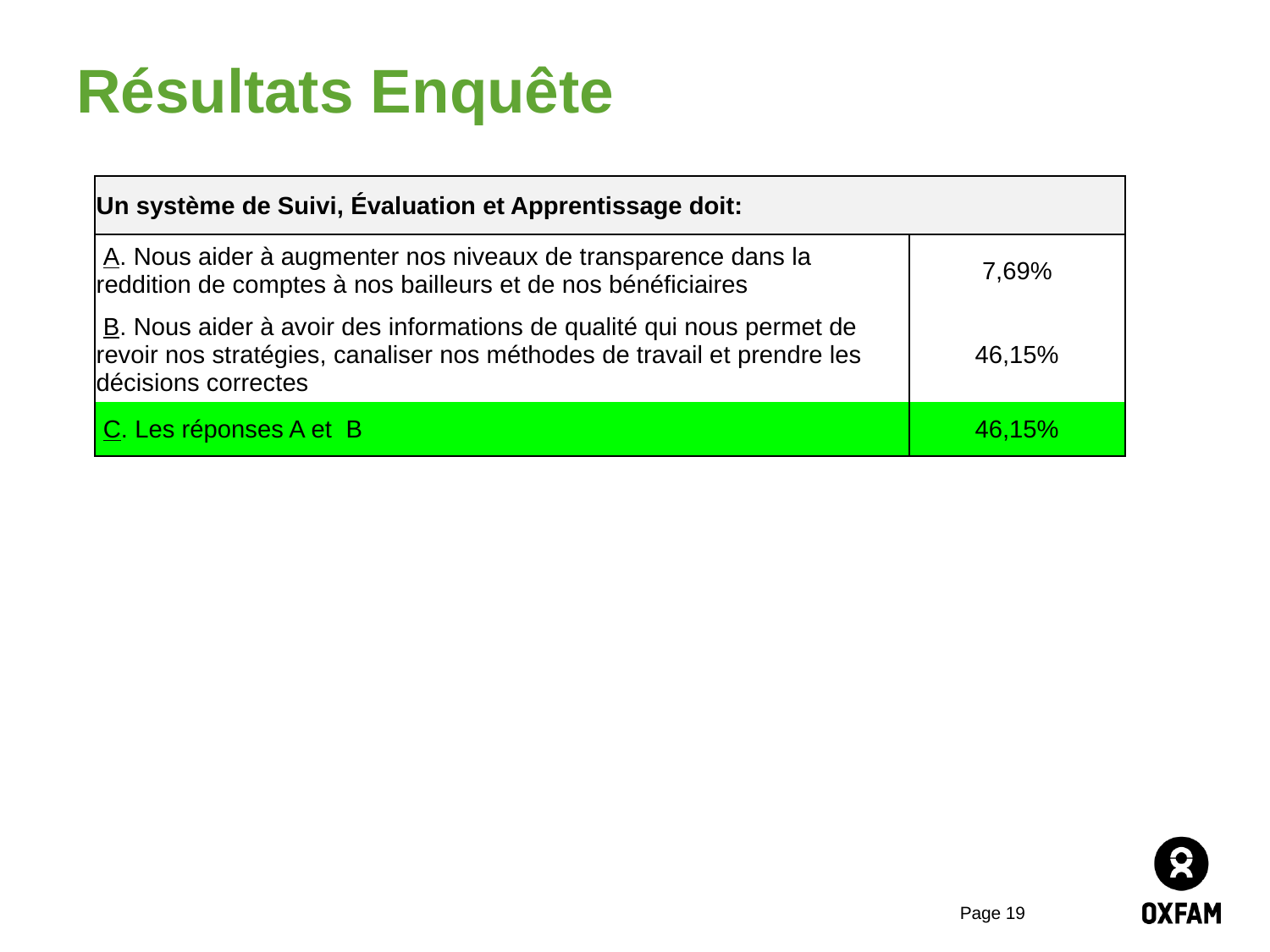

# Résultats Enquête
| Un système de Suivi, Évaluation et Apprentissage doit: |  |
| --- | --- |
| A. Nous aider à augmenter nos niveaux de transparence dans la reddition de comptes à nos bailleurs et de nos bénéficiaires | 7,69% |
| B. Nous aider à avoir des informations de qualité qui nous permet de revoir nos stratégies, canaliser nos méthodes de travail et prendre les décisions correctes | 46,15% |
| C. Les réponses A et B | 46,15% |